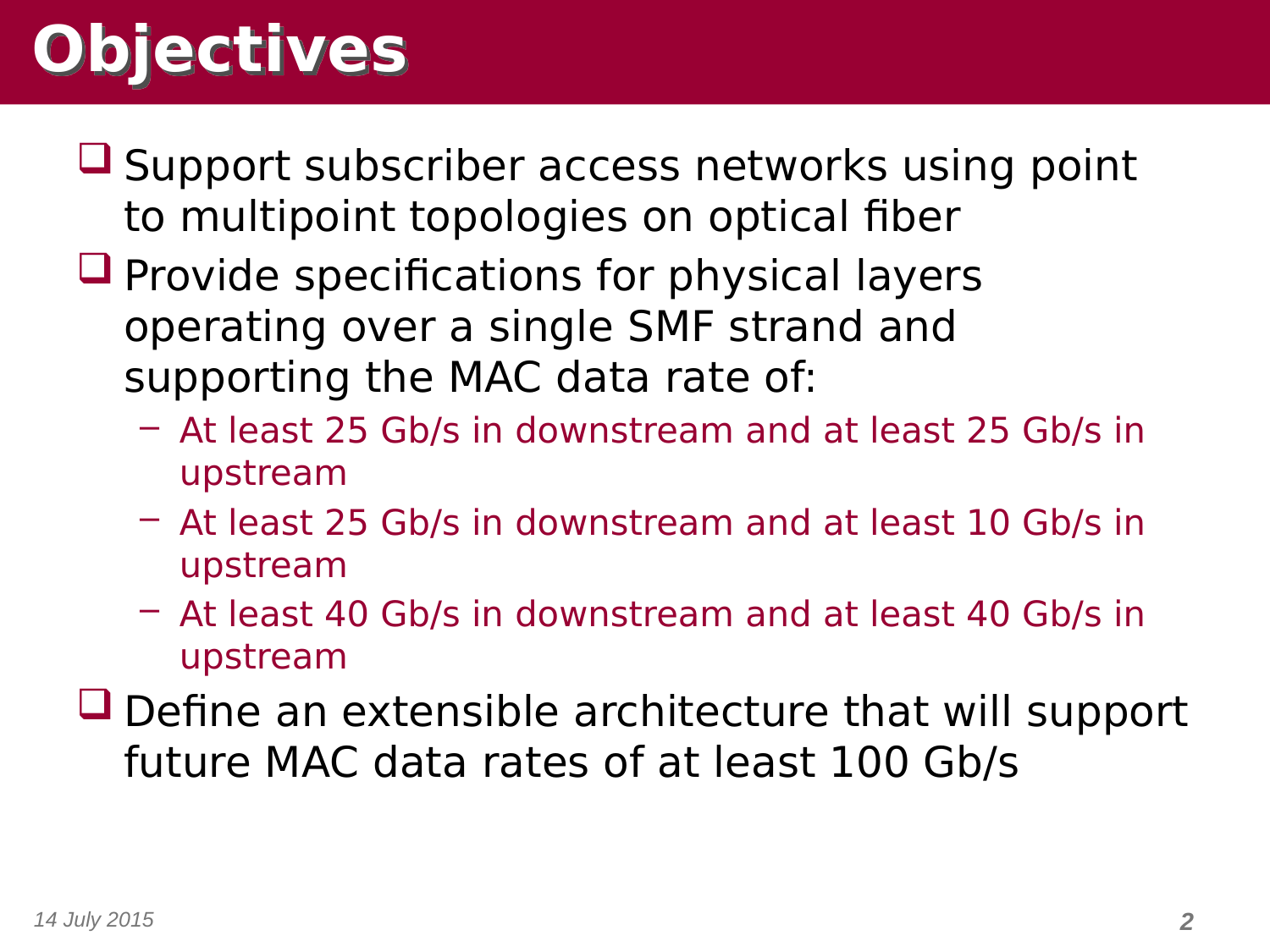

# Objectives
Support subscriber access networks using point to multipoint topologies on optical fiber
Provide specifications for physical layers operating over a single SMF strand and supporting the MAC data rate of:
At least 25 Gb/s in downstream and at least 25 Gb/s in upstream
At least 25 Gb/s in downstream and at least 10 Gb/s in upstream
At least 40 Gb/s in downstream and at least 40 Gb/s in upstream
Define an extensible architecture that will support future MAC data rates of at least 100 Gb/s
14 July 2015
2